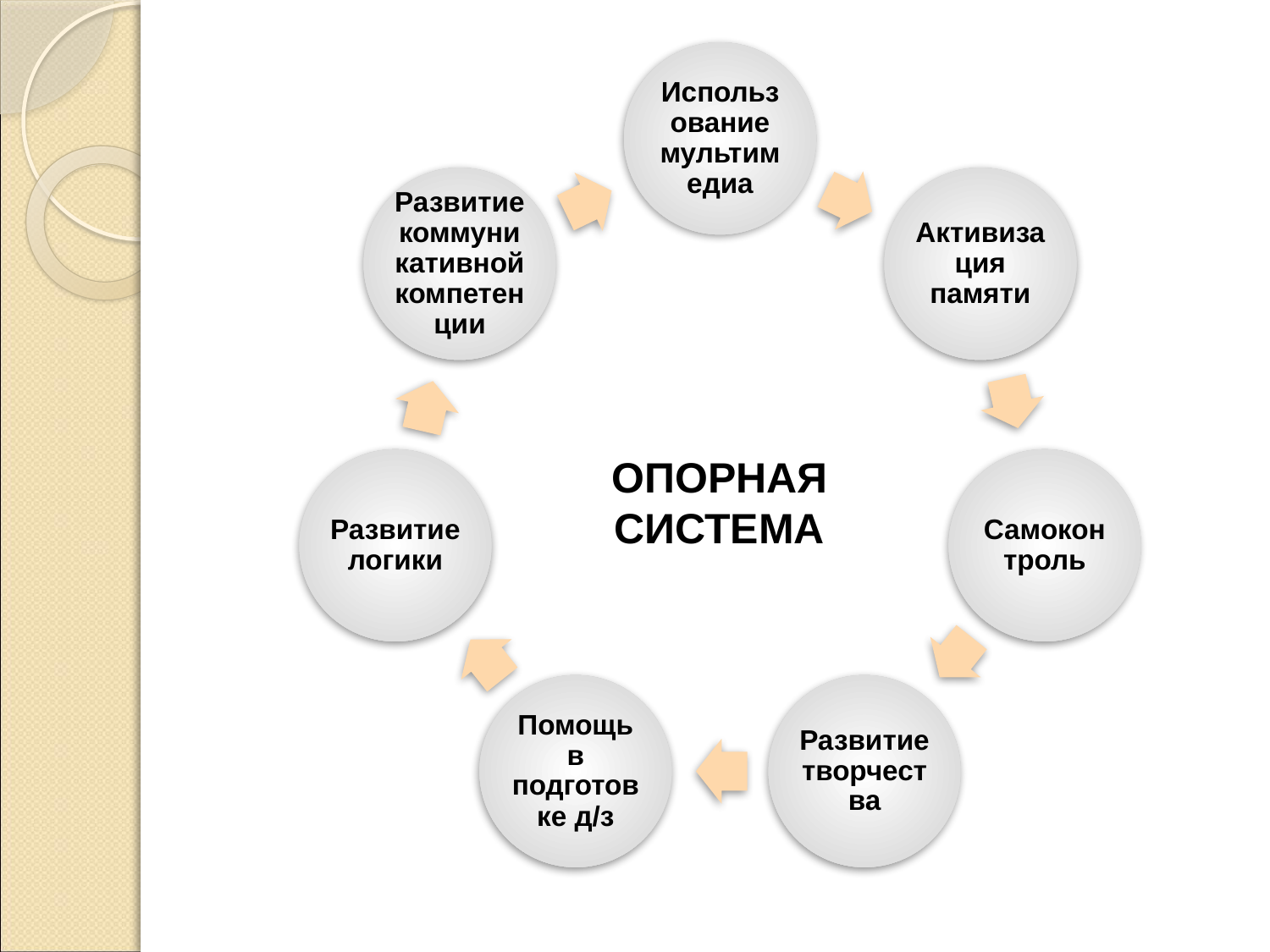

Использование мультимедиа

Активизация памяти

Самоконтроль

Развитие творчества

Помощь в подготовке д/з

Развитие логики

Развитие коммуникативной компетенции

ОПОРНАЯ СИСТЕМА